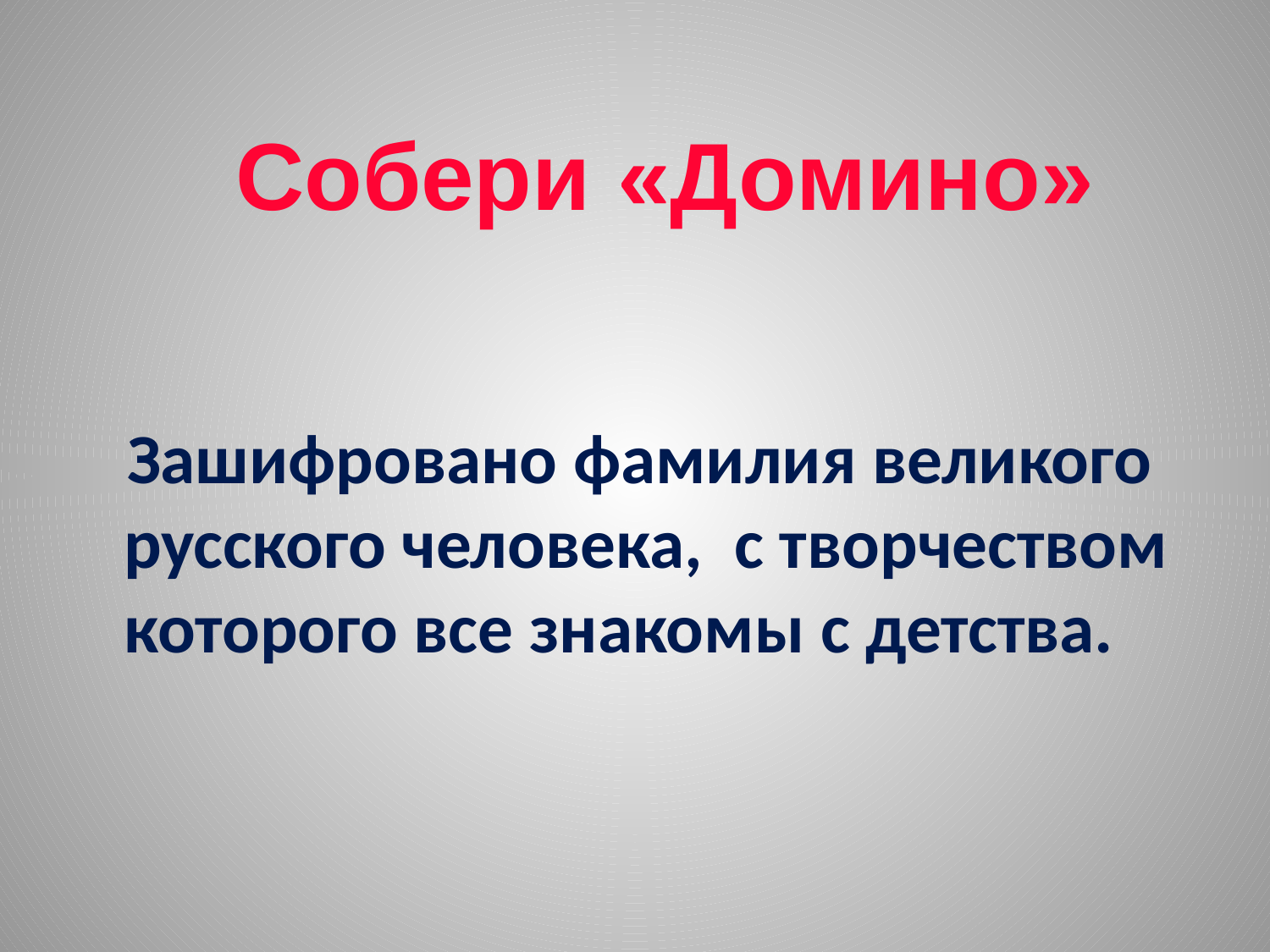

Собери «Домино»
    Зашифровано фамилия великого русского человека,  с творчеством которого все знакомы с детства.